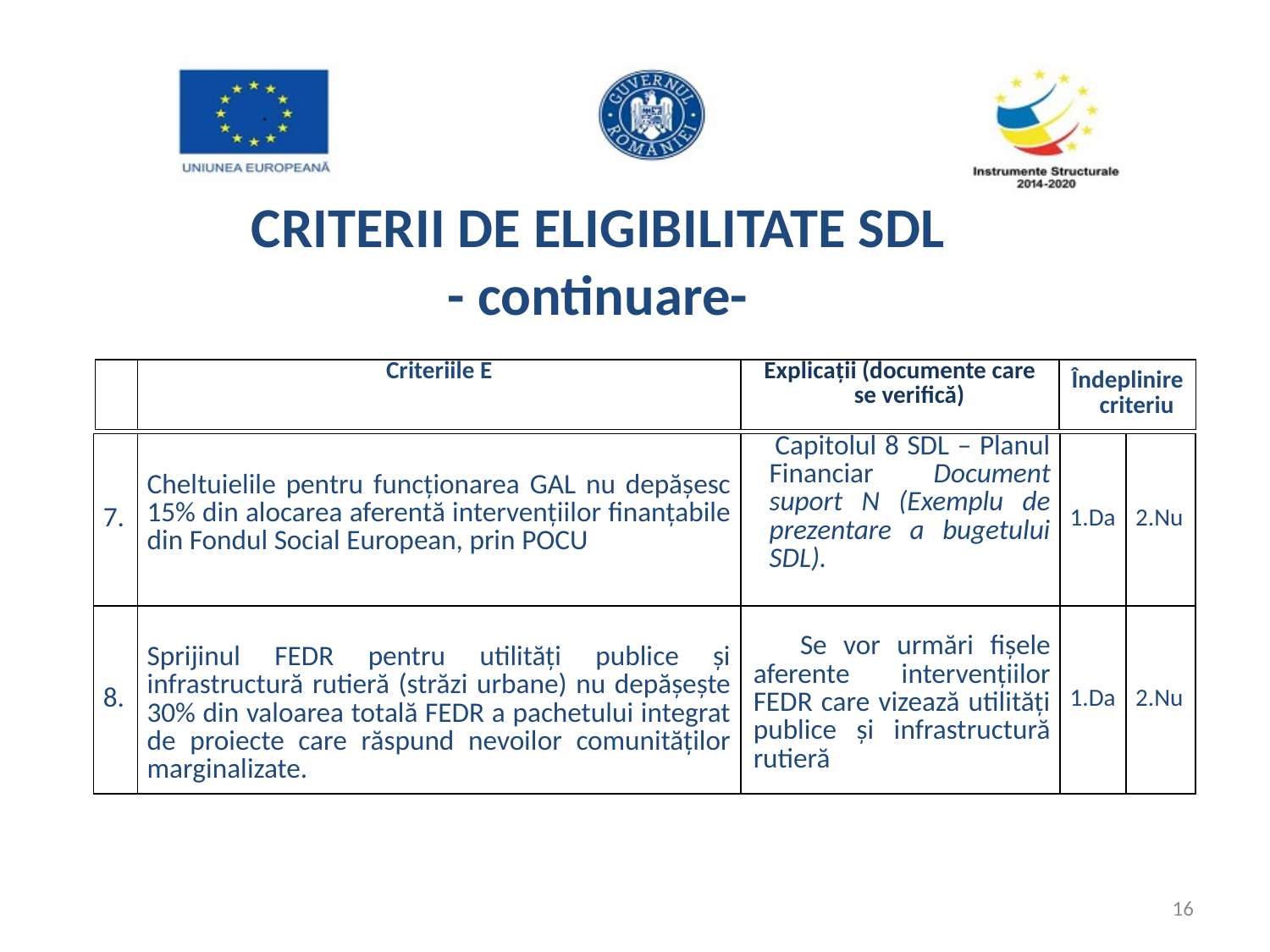

# CRITERII DE ELIGIBILITATE SDL - continuare-
|  | Criteriile E | Explicații (documente care se verifică) | Îndeplinire criteriu |
| --- | --- | --- | --- |
| 7. | Cheltuielile pentru funcționarea GAL nu depășesc 15% din alocarea aferentă intervențiilor finanțabile din Fondul Social European, prin POCU | Capitolul 8 SDL – Planul Financiar Document suport N (Exemplu de prezentare a bugetului SDL). | 1.Da | 2.Nu |
| --- | --- | --- | --- | --- |
| 8. | Sprijinul FEDR pentru utilități publice și infrastructură rutieră (străzi urbane) nu depășește 30% din valoarea totală FEDR a pachetului integrat de proiecte care răspund nevoilor comunităților marginalizate. | Se vor urmări fișele aferente intervențiilor FEDR care vizează utilități publice și infrastructură rutieră | 1.Da | 2.Nu |
16